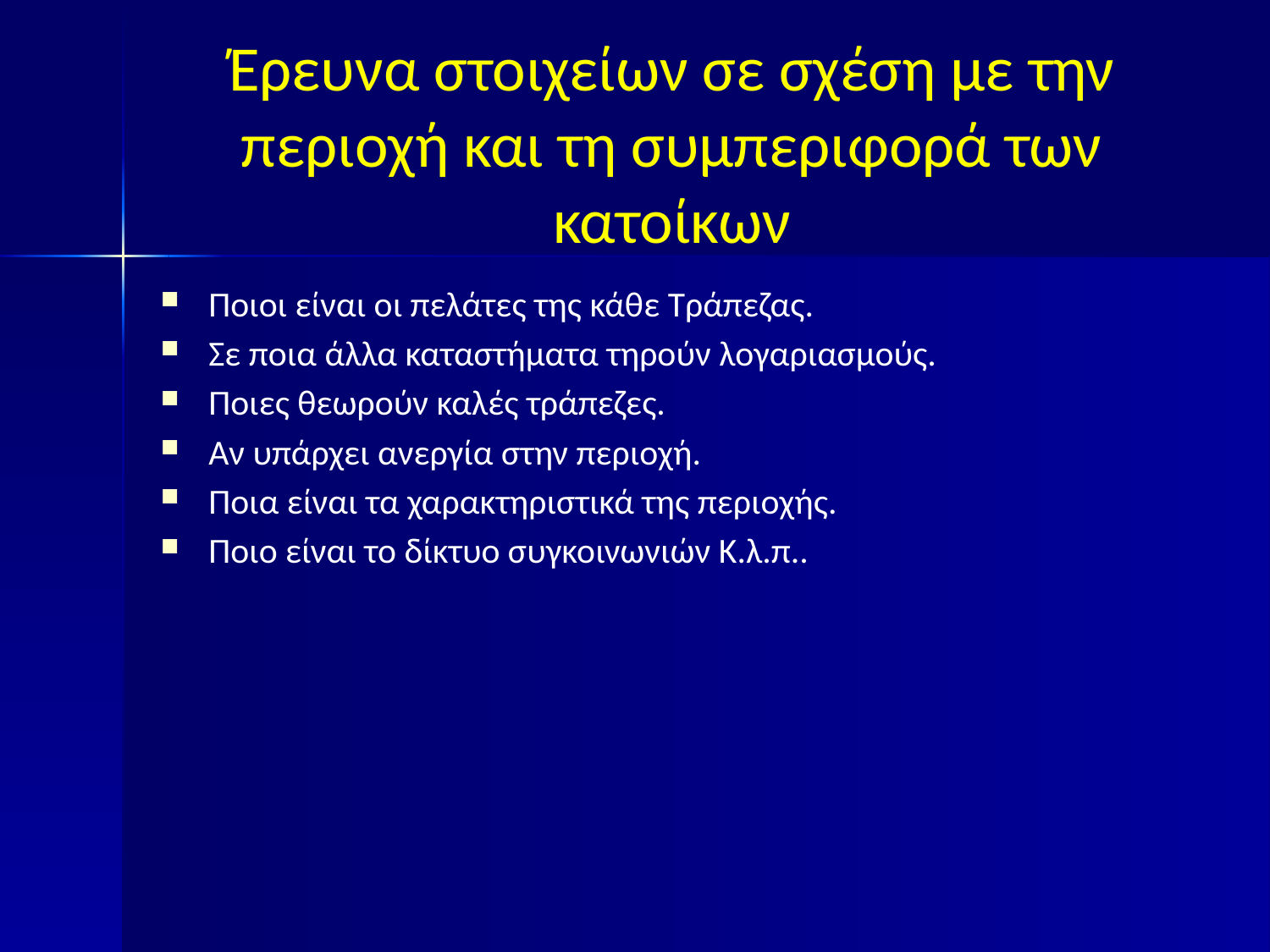

# Έρευνα στοιχείων σε σχέση με την περιοχή και τη συμπεριφορά των κατοίκων
Ποιοι είναι οι πελάτες της κάθε Τράπεζας.
Σε ποια άλλα καταστήματα τηρούν λογαριασμούς.
Ποιες θεωρούν καλές τράπεζες.
Αν υπάρχει ανεργία στην περιοχή.
Ποια είναι τα χαρακτηριστικά της περιοχής.
Ποιο είναι το δίκτυο συγκοινωνιών Κ.λ.π..